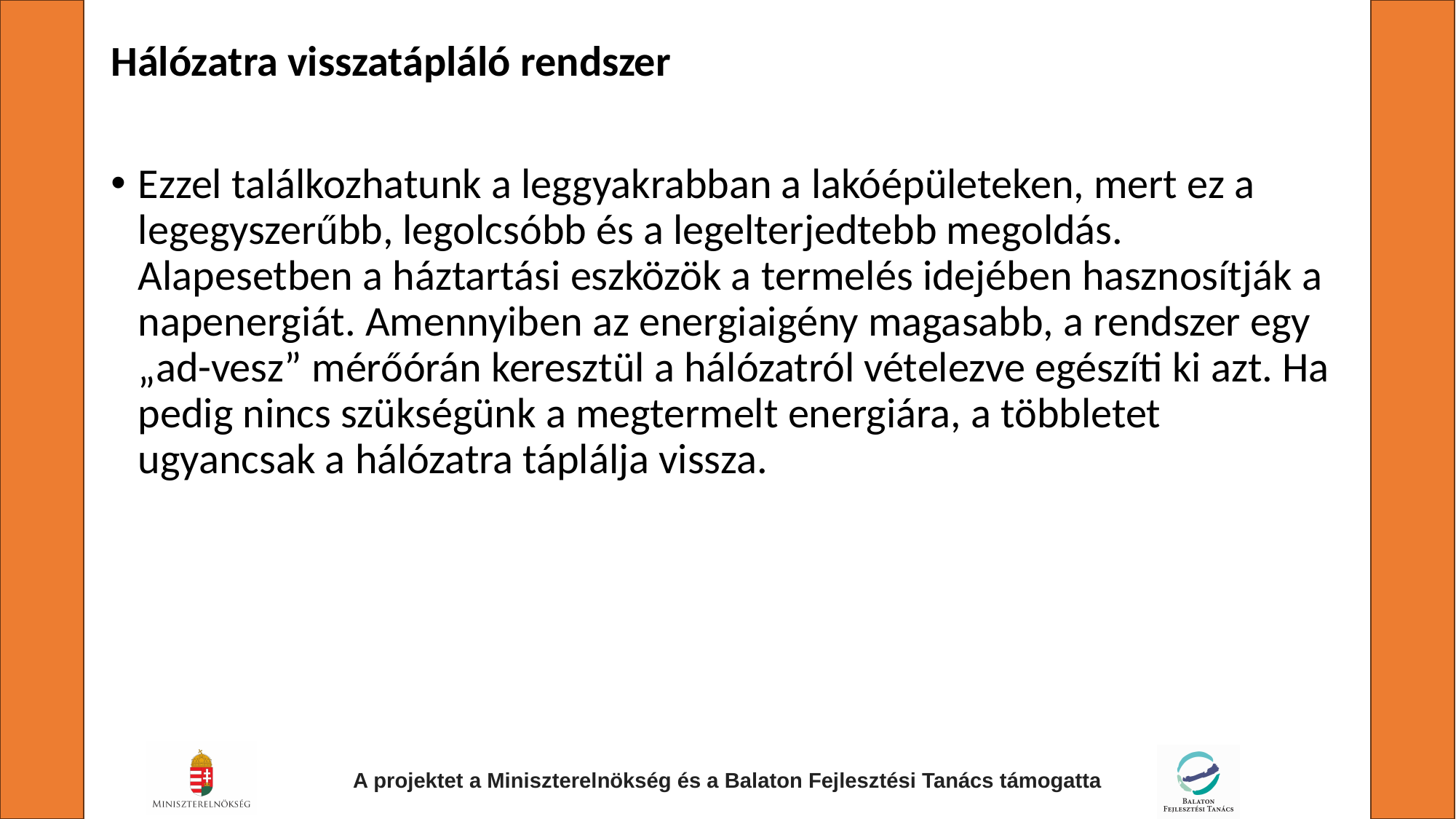

Hálózatra visszatápláló rendszer

Ezzel találkozhatunk a leggyakrabban a lakóépületeken, mert ez a legegyszerűbb, legolcsóbb és a legelterjedtebb megoldás. Alapesetben a háztartási eszközök a termelés idejében hasznosítják a napenergiát. Amennyiben az energiaigény magasabb, a rendszer egy „ad-vesz” mérőórán keresztül a hálózatról vételezve egészíti ki azt. Ha pedig nincs szükségünk a megtermelt energiára, a többletet ugyancsak a hálózatra táplálja vissza.